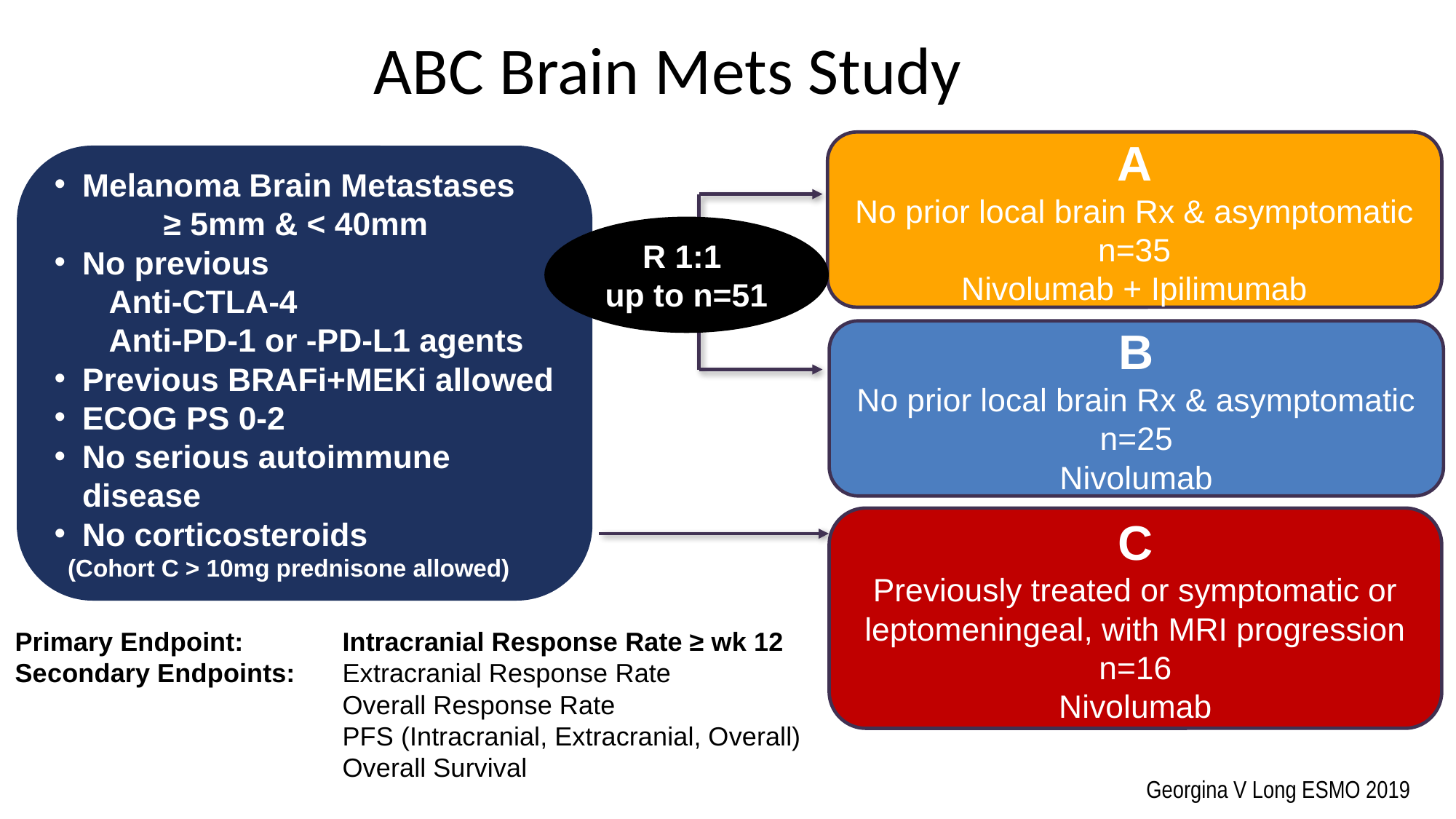

# ABC Brain Mets Study

A
No prior local brain Rx & asymptomatic
n=35
Nivolumab + Ipilimumab

Melanoma Brain Metastases
	≥ 5mm & < 40mm
No previous
Anti-CTLA-4
Anti-PD-1 or -PD-L1 agents
Previous BRAFi+MEKi allowed
ECOG PS 0-2
No serious autoimmune disease
No corticosteroids
  (Cohort C > 10mg prednisone allowed)
R 1:1
up to n=51
B
No prior local brain Rx & asymptomatic
n=25
Nivolumab

C
Previously treated or symptomatic or leptomeningeal, with MRI progression
n=16
Nivolumab

Primary Endpoint:   	Intracranial Response Rate ≥ wk 12
Secondary Endpoints: 	Extracranial Response Rate
			Overall Response Rate
			PFS (Intracranial, Extracranial, Overall)
			Overall Survival

Georgina V Long ESMO 2019